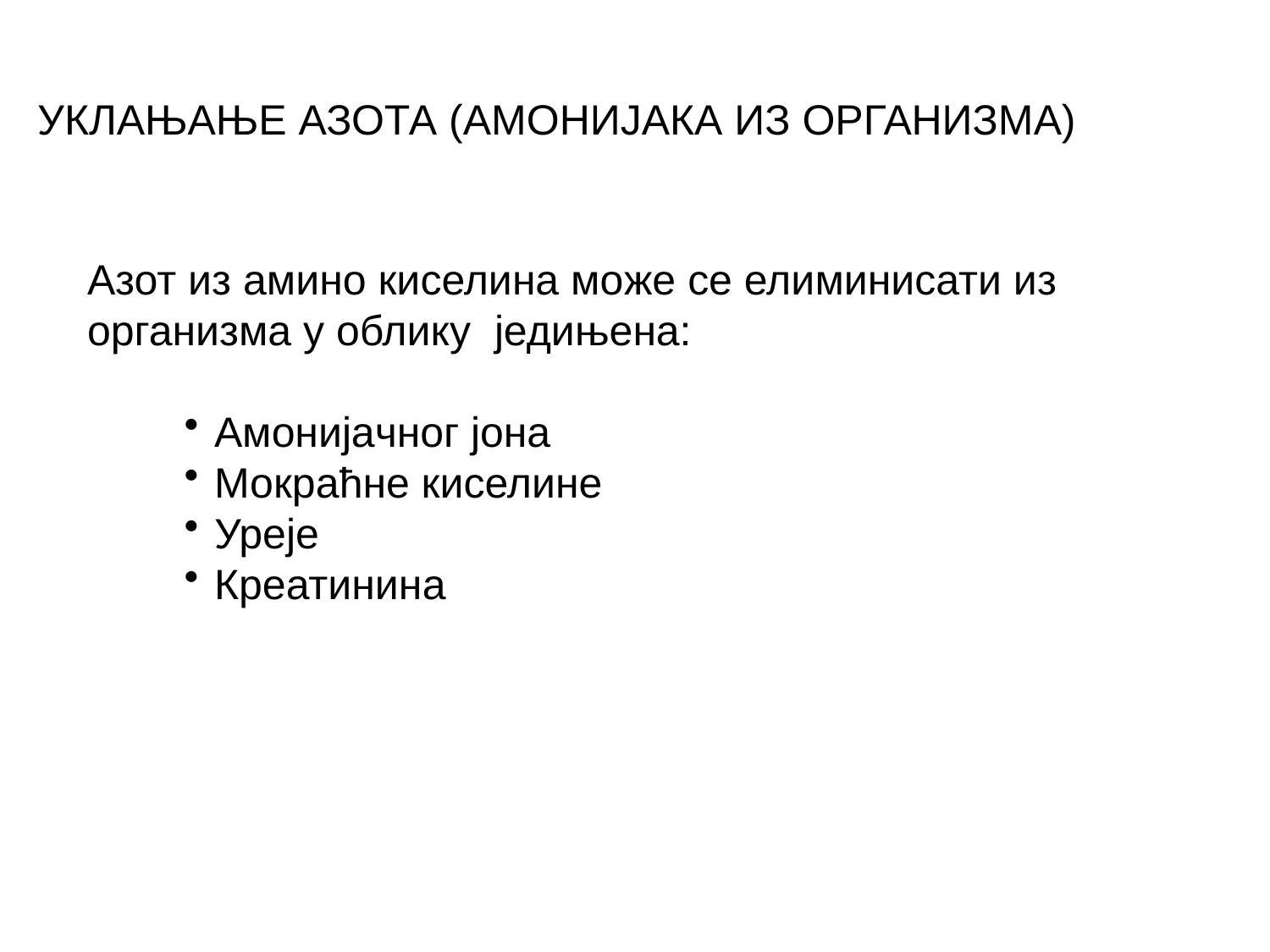

УКЛАЊАЊЕ АЗОТА (АМОНИЈАКА ИЗ ОРГАНИЗМА)

Азот из амино киселина може се елиминисати из организма у облику  једињена:

Амонијачног јона
Мокраћне киселине
Уреје
Креатинина